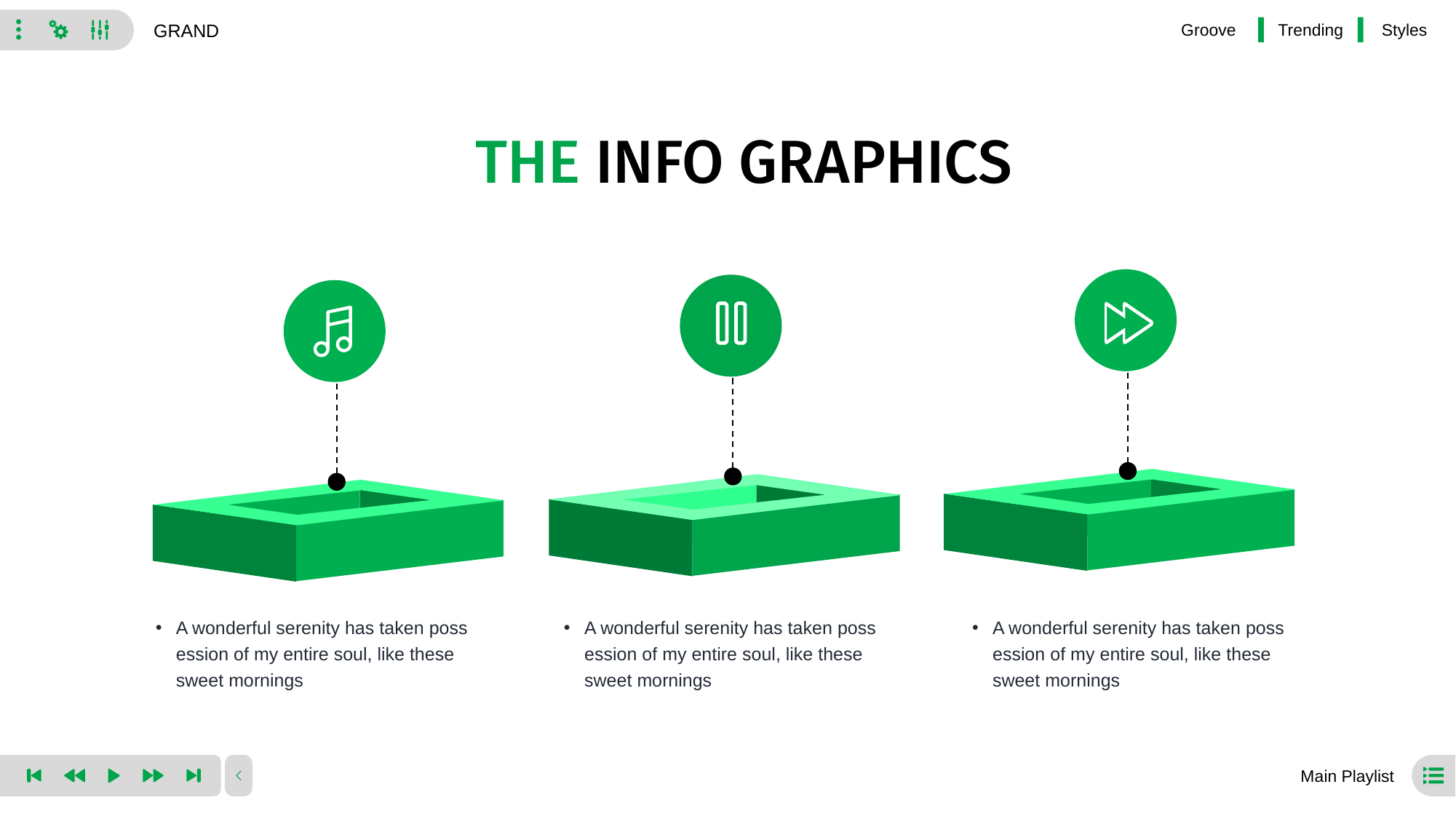

GRAND
Groove
Trending
Styles

THE INFO GRAPHICS

A wonderful serenity has taken poss ession of my entire soul, like these sweet mornings
A wonderful serenity has taken poss ession of my entire soul, like these sweet mornings
A wonderful serenity has taken poss ession of my entire soul, like these sweet mornings

Main Playlist